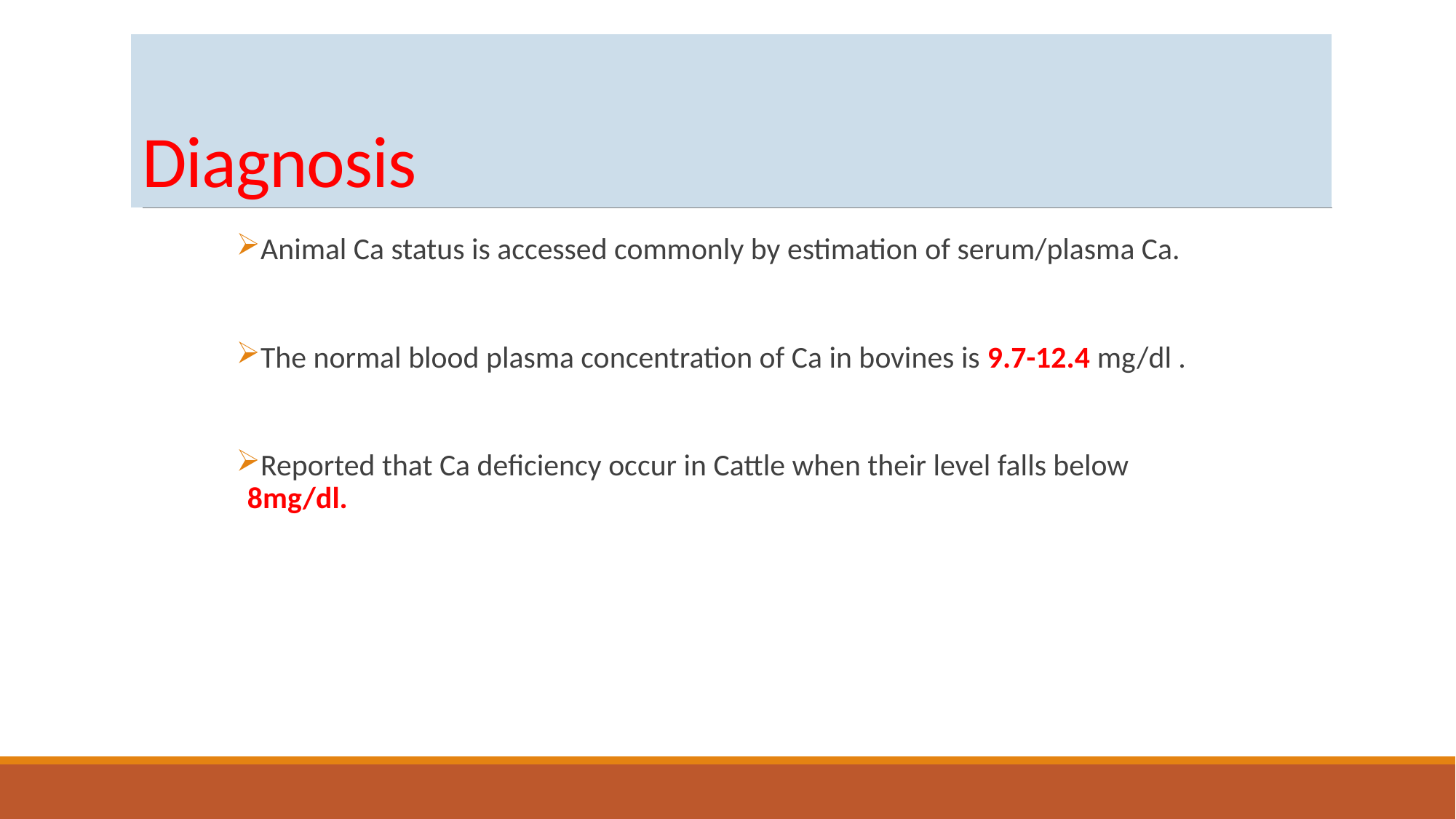

# Diagnosis
Animal Ca status is accessed commonly by estimation of serum/plasma Ca.

The normal blood plasma concentration of Ca in bovines is 9.7-12.4 mg/dl .

Reported that Ca deficiency occur in Cattle when their level falls below 8mg/dl.